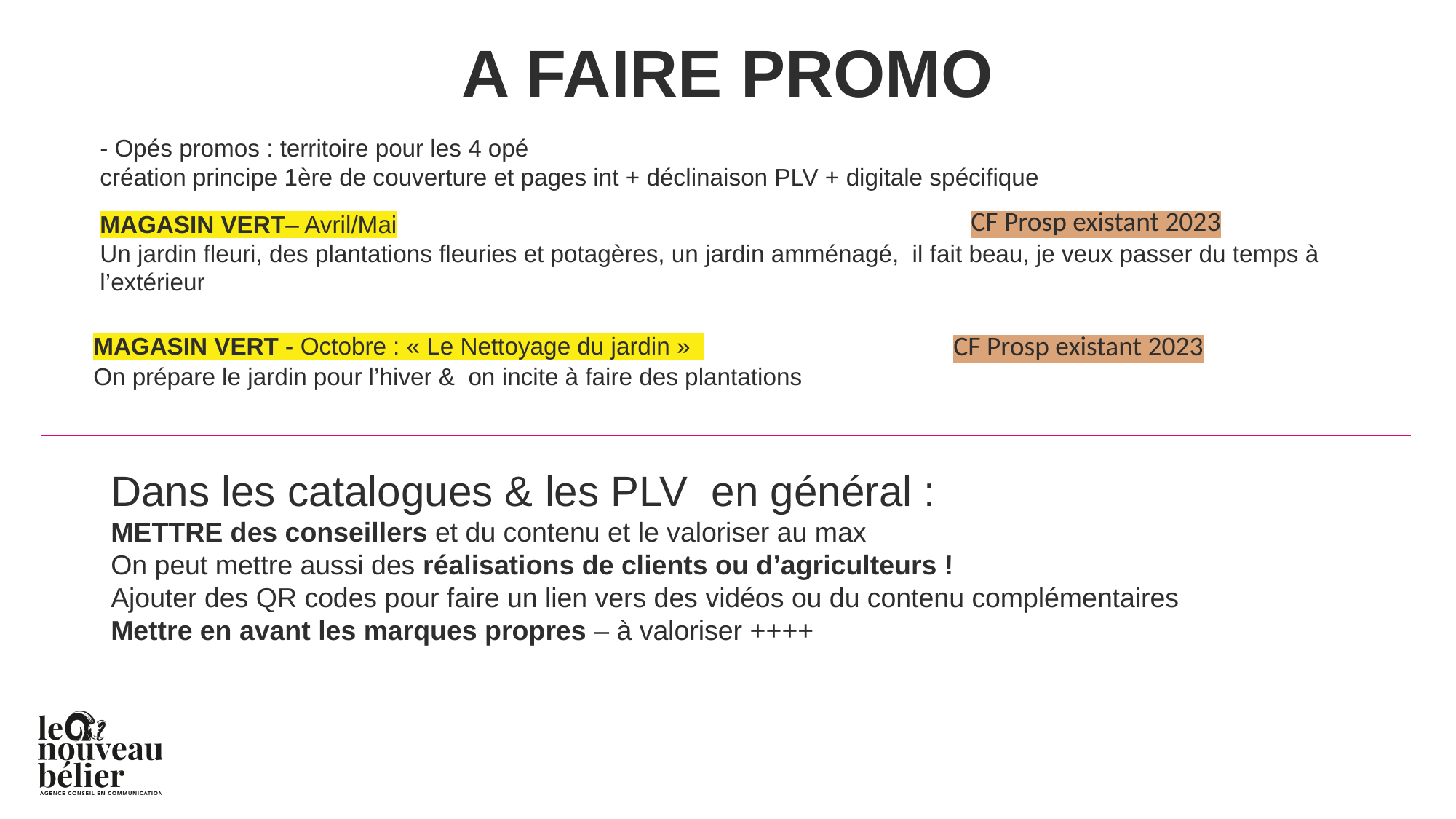

# A FAIRE PROMO
- Opés promos : territoire pour les 4 opé
création principe 1ère de couverture et pages int + déclinaison PLV + digitale spécifique

MAGASIN VERT– Avril/Mai
Un jardin fleuri, des plantations fleuries et potagères, un jardin amménagé,  il fait beau, je veux passer du temps à l’extérieur
CF Prosp existant 2023
MAGASIN VERT - Octobre : « Le Nettoyage du jardin »
On prépare le jardin pour l’hiver &  on incite à faire des plantations
CF Prosp existant 2023
Dans les catalogues & les PLV  en général :
METTRE des conseillers et du contenu et le valoriser au max
On peut mettre aussi des réalisations de clients ou d’agriculteurs !
Ajouter des QR codes pour faire un lien vers des vidéos ou du contenu complémentaires
Mettre en avant les marques propres – à valoriser ++++